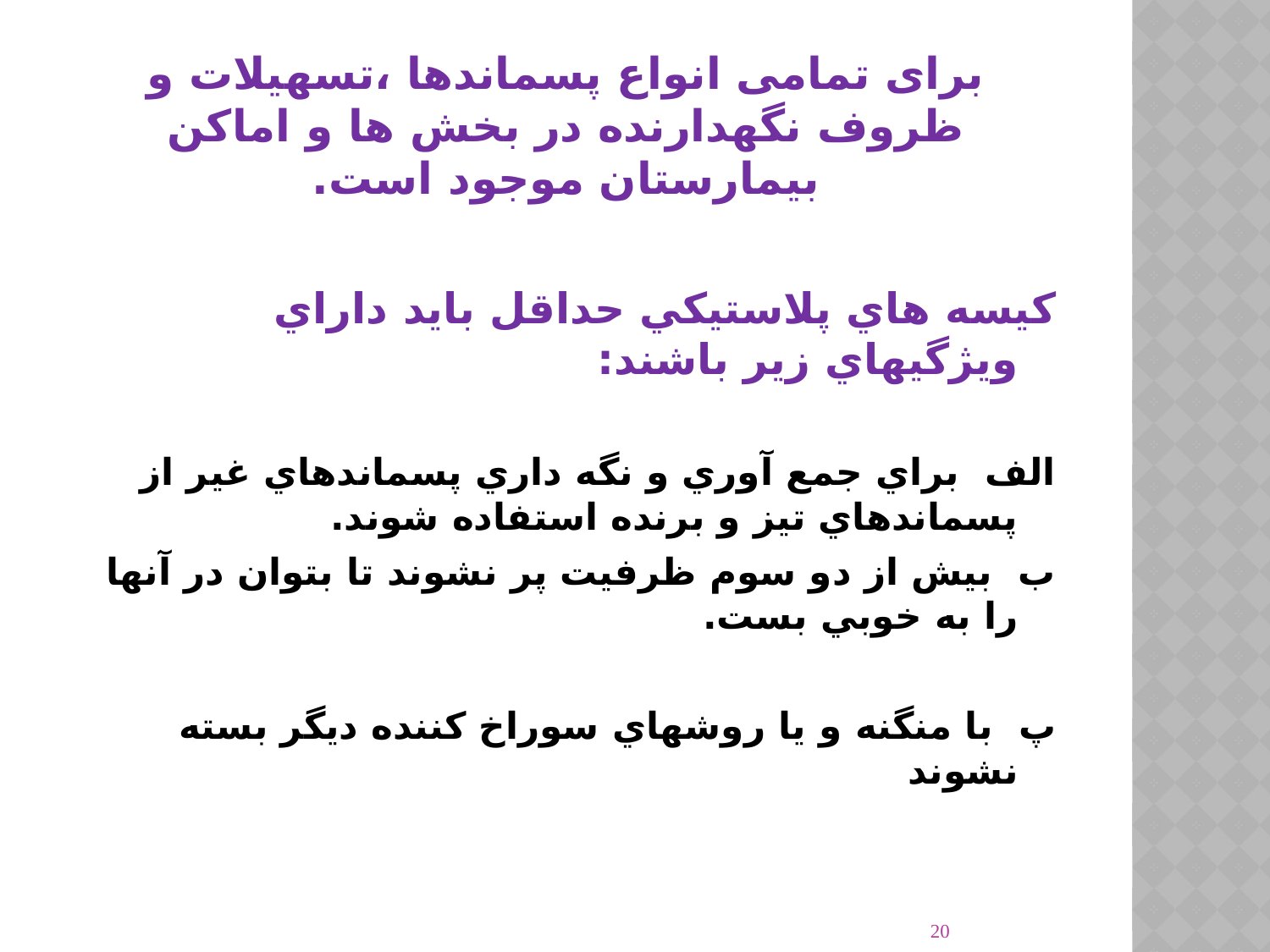

# برای تمامی انواع پسماندها ،تسهیلات و ظروف نگهدارنده در بخش ها و اماکن بيمارستان موجود است.
كیسه ھاي پلاستیكي حداقل بايد داراي ويژگيھاي زير باشند:

الف  براي جمع آوري و نگه داري پسماندھاي غیر از پسماندھاي تیز و برنده استفاده شوند.
ب  بیش از دو سوم ظرفیت پر نشوند تا بتوان در آنھا را به خوبي بست.

پ  با منگنه و يا روشھاي سوراخ كننده ديگر بسته نشوند
20